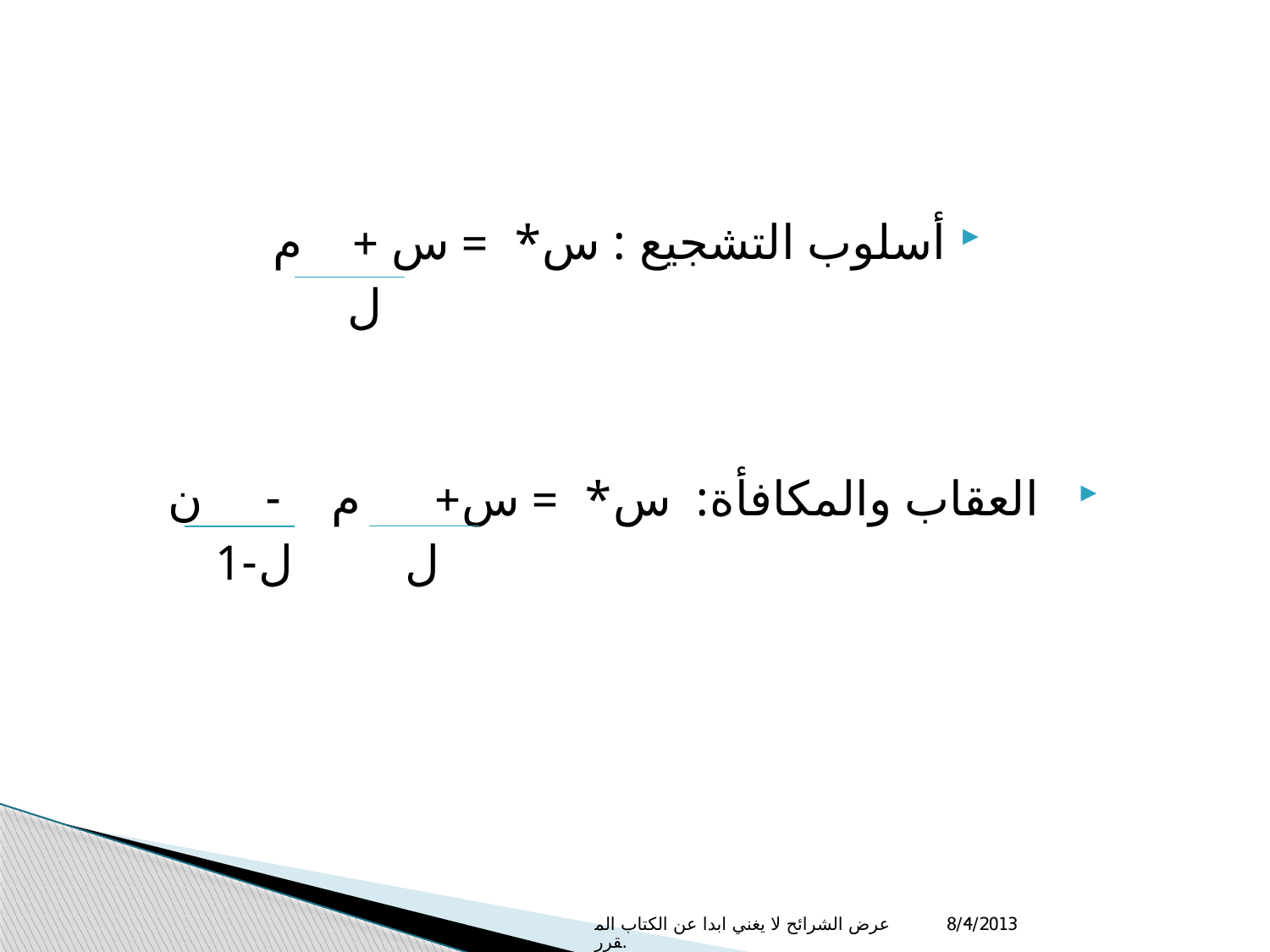

أسلوب التشجيع : س*  = س +    م
                                          ل

  العقاب والمكافأة:  س*  = س+      م    -     ن
                                                ل         ل-1

عرض الشرائح لا يغني ابدا عن الكتاب المقرر.
8/4/2013